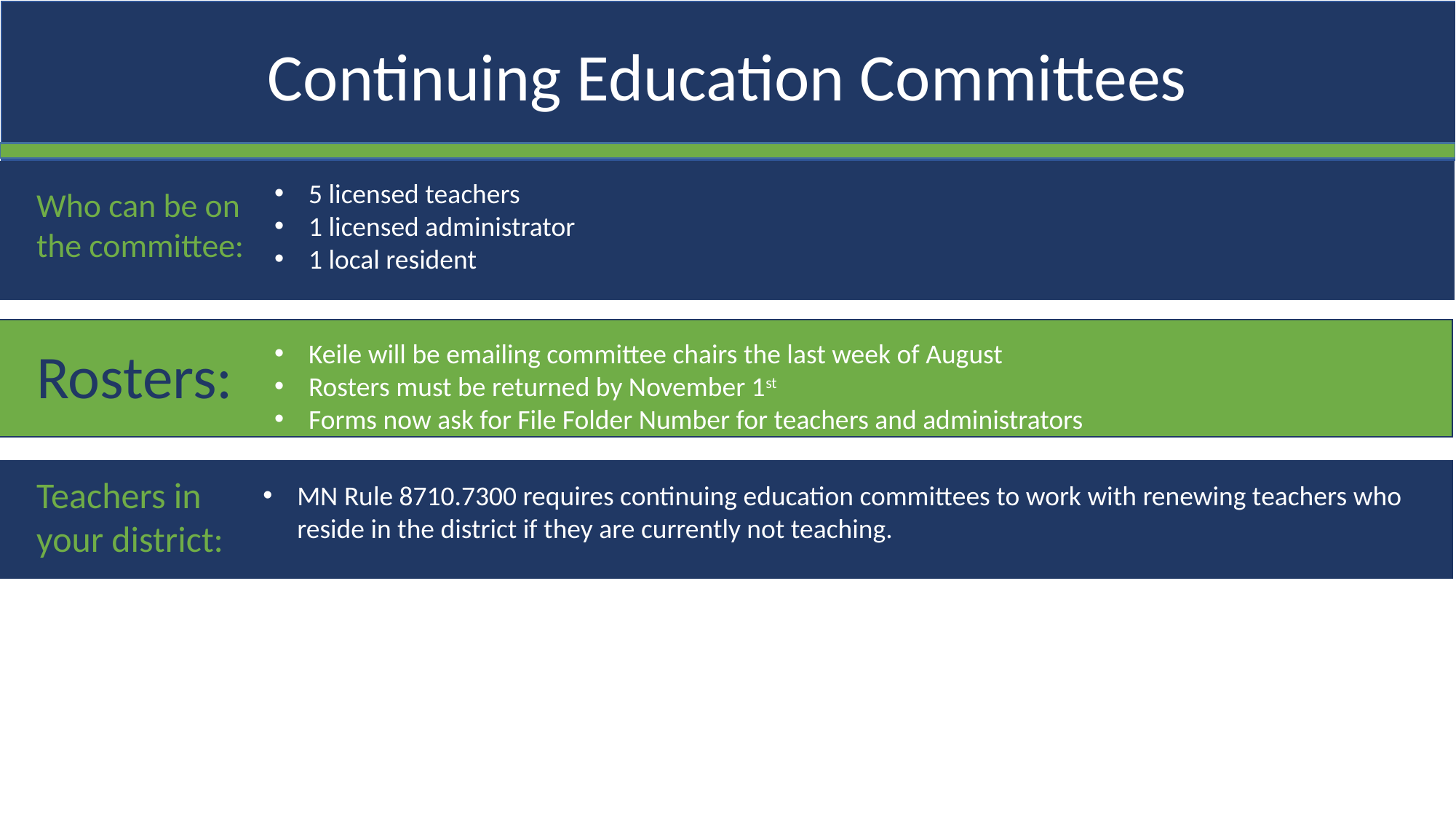

Continuing Education Committees

5 licensed teachers
1 licensed administrator
1 local resident
Who can be on the committee:
# Tier 1: What it is.

Keile will be emailing committee chairs the last week of August
Rosters must be returned by November 1st
Forms now ask for File Folder Number for teachers and administrators
Rosters:

Teachers in your district:
MN Rule 8710.7300 requires continuing education committees to work with renewing teachers who reside in the district if they are currently not teaching.